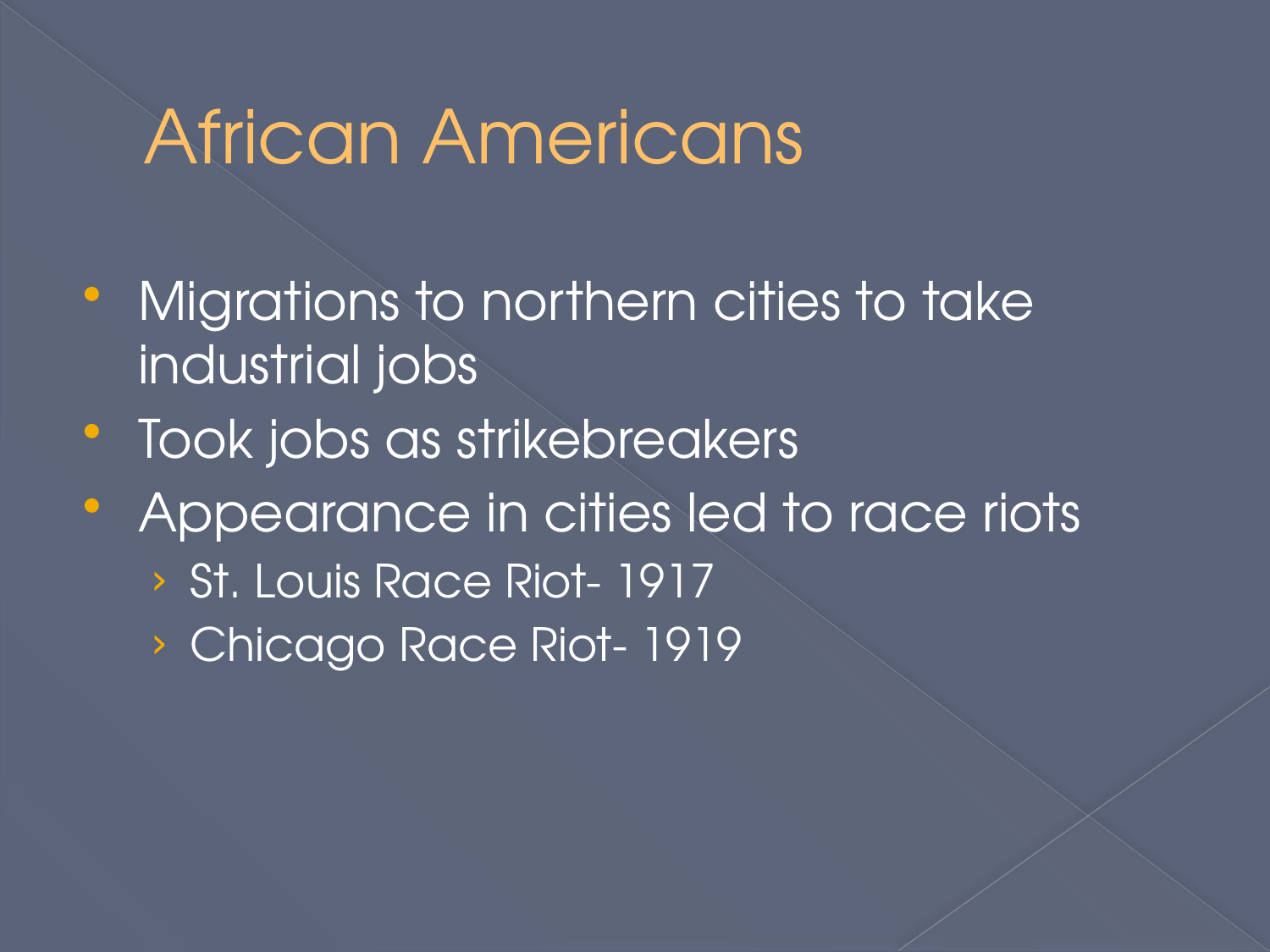

# African Americans
Migrations to northern cities to take industrial jobs
Took jobs as strikebreakers
Appearance in cities led to race riots
St. Louis Race Riot- 1917
Chicago Race Riot- 1919